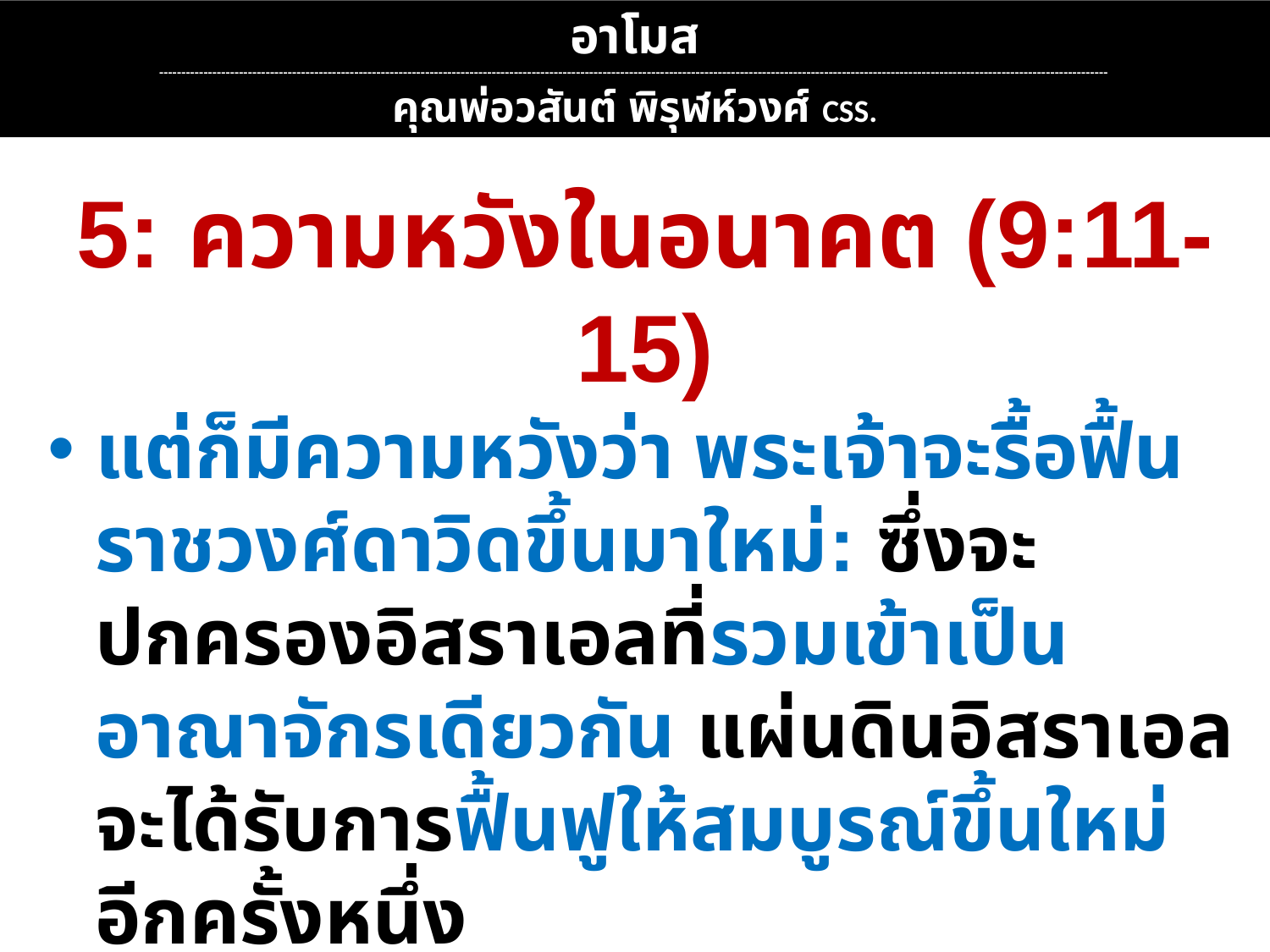

อาโมส
----------------------------------------------------------------------------------------------------------------------------------------------------------------------------------------------------------------------
คุณพ่อวสันต์ พิรุฬห์วงศ์ CSS.
5: ความหวังในอนาคต (9:11-15)
แต่ก็มีความหวังว่า พระเจ้าจะรื้อฟื้นราชวงศ์ดาวิดขึ้นมาใหม่: ซึ่งจะปกครองอิสราเอลที่รวมเข้าเป็นอาณาจักรเดียวกัน แผ่นดินอิสราเอลจะได้รับการฟื้นฟูให้สมบูรณ์ขึ้นใหม่อีกครั้งหนึ่ง
การฟื้นฟูนี้ไม่ได้เกิดเพราะความดีของอิสราเอล: แต่เป็นพระทัยกรุณาของพระเจ้าเองที่จะหันมาเป็นผู้ปกครองอิสราเอล